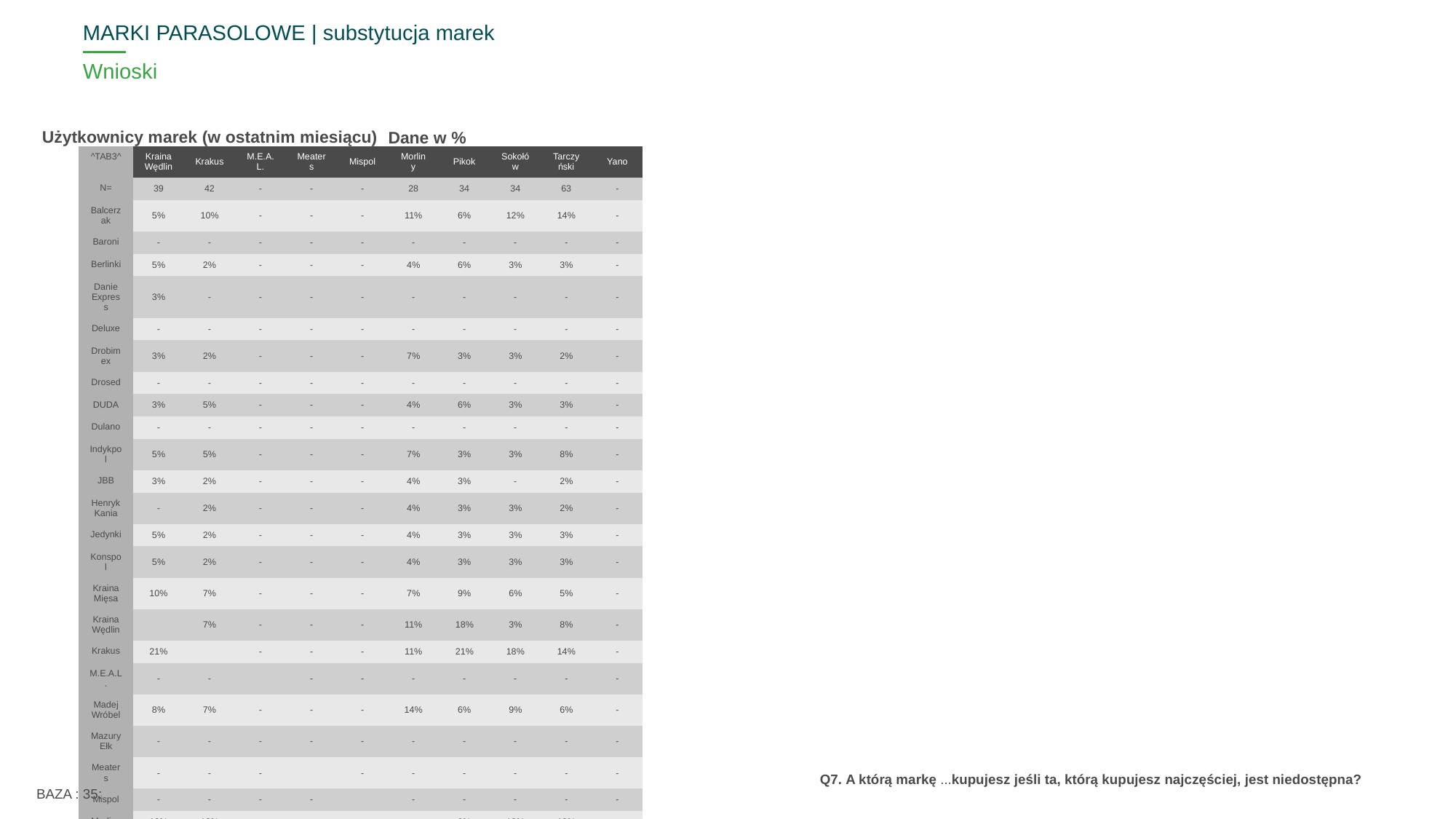

MARKI PARASOLOWE | substytucja marek
# Wnioski
Użytkownicy marek (w ostatnim miesiącu)
Dane w %
| ^TAB3^ | Kraina Wędlin | Krakus | M.E.A.L. | Meaters | Mispol | Morliny | Pikok | Sokołów | Tarczyński | Yano |
| --- | --- | --- | --- | --- | --- | --- | --- | --- | --- | --- |
| N= | 39 | 42 | - | - | - | 28 | 34 | 34 | 63 | - |
| Balcerzak | 5% | 10% | - | - | - | 11% | 6% | 12% | 14% | - |
| Baroni | - | - | - | - | - | - | - | - | - | - |
| Berlinki | 5% | 2% | - | - | - | 4% | 6% | 3% | 3% | - |
| Danie Express | 3% | - | - | - | - | - | - | - | - | - |
| Deluxe | - | - | - | - | - | - | - | - | - | - |
| Drobimex | 3% | 2% | - | - | - | 7% | 3% | 3% | 2% | - |
| Drosed | - | - | - | - | - | - | - | - | - | - |
| DUDA | 3% | 5% | - | - | - | 4% | 6% | 3% | 3% | - |
| Dulano | - | - | - | - | - | - | - | - | - | - |
| Indykpol | 5% | 5% | - | - | - | 7% | 3% | 3% | 8% | - |
| JBB | 3% | 2% | - | - | - | 4% | 3% | - | 2% | - |
| Henryk Kania | - | 2% | - | - | - | 4% | 3% | 3% | 2% | - |
| Jedynki | 5% | 2% | - | - | - | 4% | 3% | 3% | 3% | - |
| Konspol | 5% | 2% | - | - | - | 4% | 3% | 3% | 3% | - |
| Kraina Mięsa | 10% | 7% | - | - | - | 7% | 9% | 6% | 5% | - |
| Kraina Wędlin |  | 7% | - | - | - | 11% | 18% | 3% | 8% | - |
| Krakus | 21% |  | - | - | - | 11% | 21% | 18% | 14% | - |
| M.E.A.L. | - | - |  | - | - | - | - | - | - | - |
| Madej Wróbel | 8% | 7% | - | - | - | 14% | 6% | 9% | 6% | - |
| Mazury Ełk | - | - | - | - | - | - | - | - | - | - |
| Meaters | - | - | - |  | - | - | - | - | - | - |
| Mispol | - | - | - | - |  | - | - | - | - | - |
| Morliny | 13% | 12% | - | - | - |  | 9% | 12% | 10% | - |
| Nasze Smaki | 5% | 5% | - | - | - | 4% | 3% | - | 3% | - |
| Olewnik | 3% | 5% | - | - | - | 7% | 3% | 9% | 6% | - |
| Pamapol | 3% | 2% | - | - | - | 4% | 6% | 3% | 2% | - |
| Pikok | 8% | -- | - | - | - | 4% |  | 3% | 3% | - |
| Piratki | 3% | - | - | - | - | - | 3% | - | 2% | - |

BAZA : 35:
Q7. A którą markę ...kupujesz jeśli ta, którą kupujesz najczęściej, jest niedostępna?